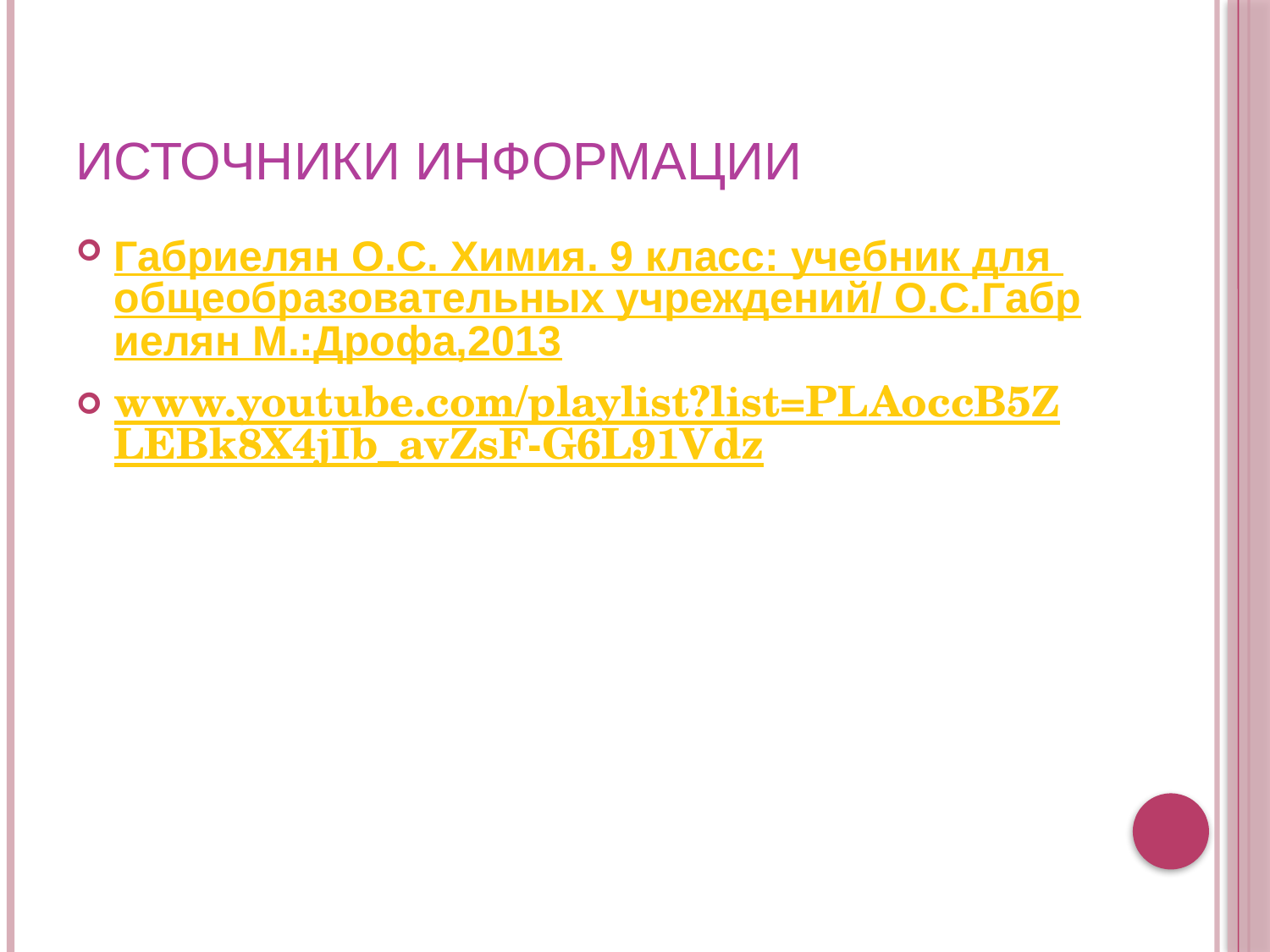

# Источники информации
Габриелян О.С. Химия. 9 класс: учебник для общеобразовательных учреждений/ О.С.Габриелян М.:Дрофа,2013
www.youtube.com/playlist?list=PLAoccB5ZLEBk8X4jIb_avZsF-G6L91Vdz